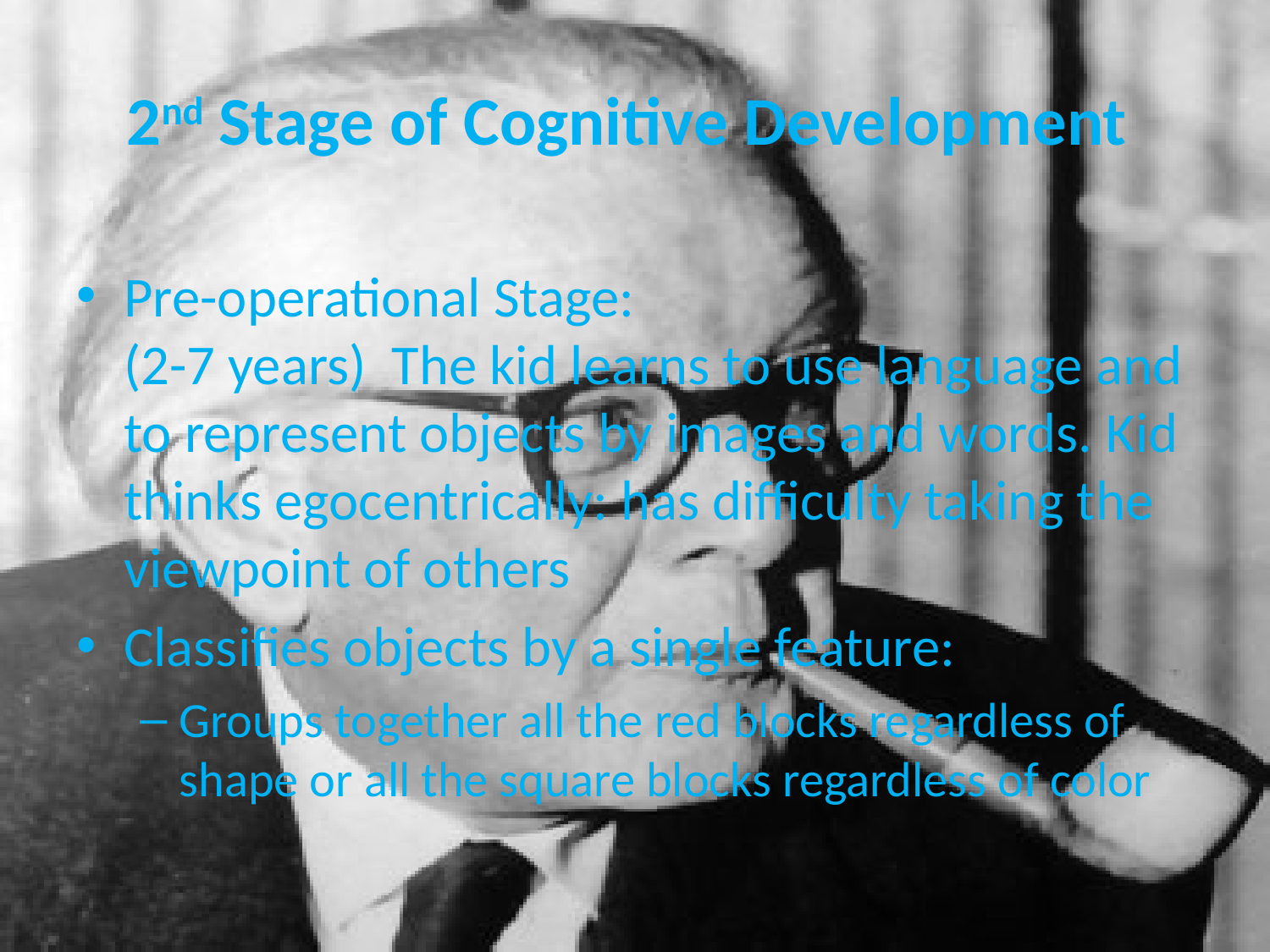

# 2nd Stage of Cognitive Development
Pre-operational Stage:
(2-7 years)  The kid learns to use language and to represent objects by images and words. Kid thinks egocentrically: has difficulty taking the viewpoint of others
Classifies objects by a single feature:
Groups together all the red blocks regardless of shape or all the square blocks regardless of color